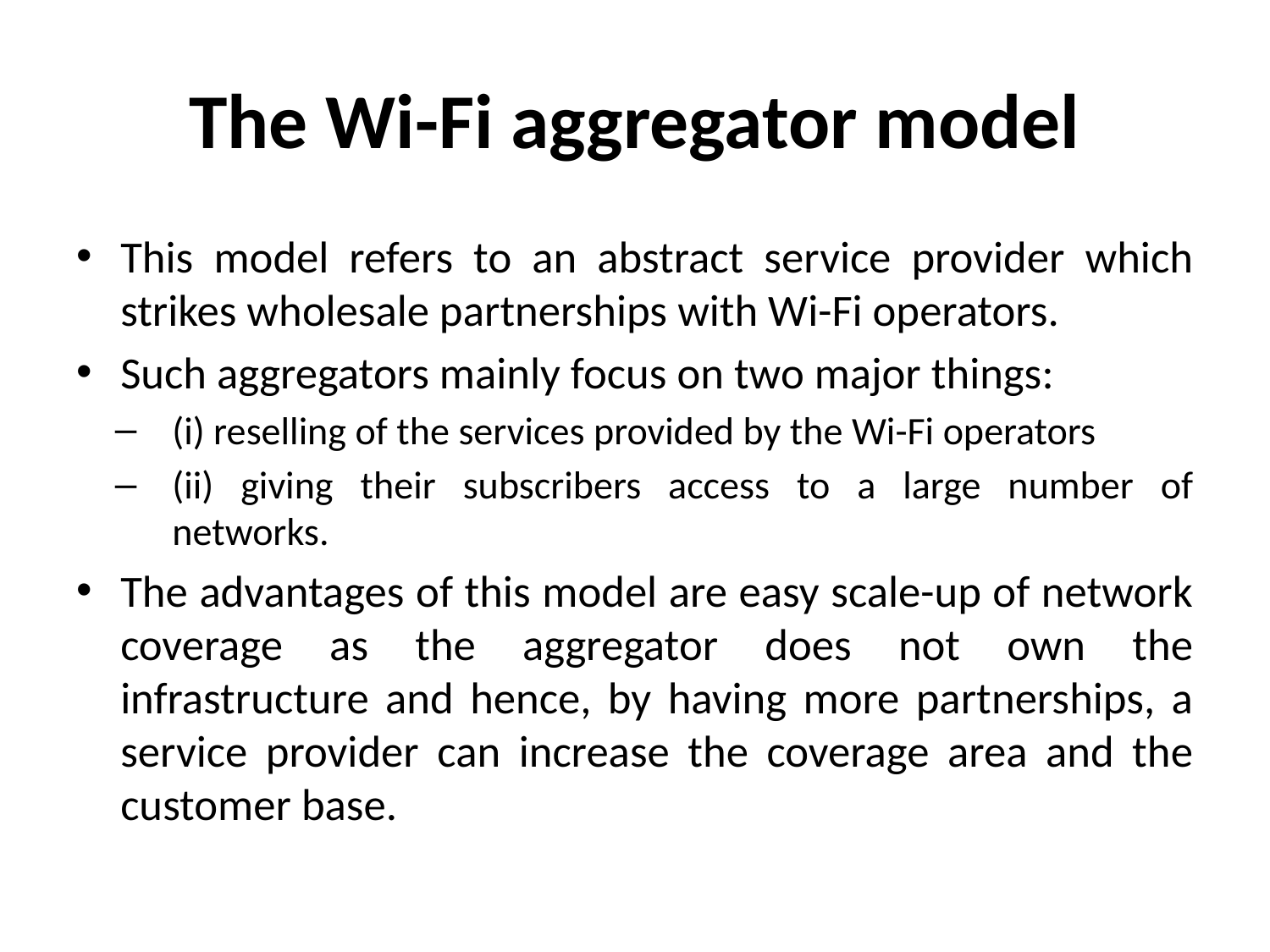

# The Wi-Fi aggregator model
This model refers to an abstract service provider which strikes wholesale partnerships with Wi-Fi operators.
Such aggregators mainly focus on two major things:
(i) reselling of the services provided by the Wi-Fi operators
(ii) giving their subscribers access to a large number of networks.
The advantages of this model are easy scale-up of network coverage as the aggregator does not own the infrastructure and hence, by having more partnerships, a service provider can increase the coverage area and the customer base.